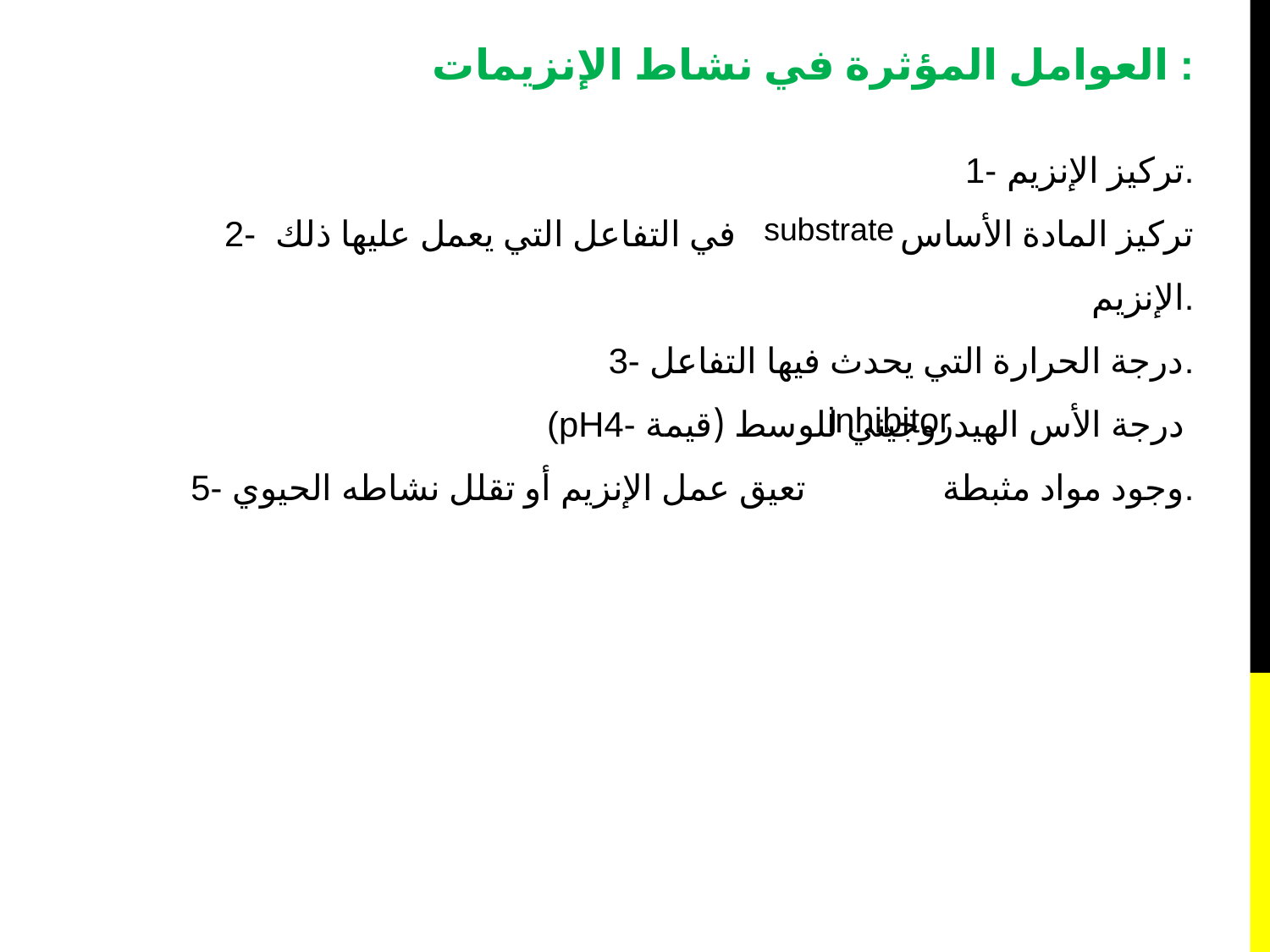

العوامل المؤثرة في نشاط الإنزيمات :

1- تركيز الإنزيم.
2-  تركيز المادة الأساس                  في التفاعل التي يعمل عليها ذلك الإنزيم.
3- درجة الحرارة التي يحدث فيها التفاعل.
(pH4- درجة الأس الهيدروجيني للوسط (قيمة
5- وجود مواد مثبطة               تعيق عمل الإنزيم أو تقلل نشاطه الحيوي.
substrate
inhibitor